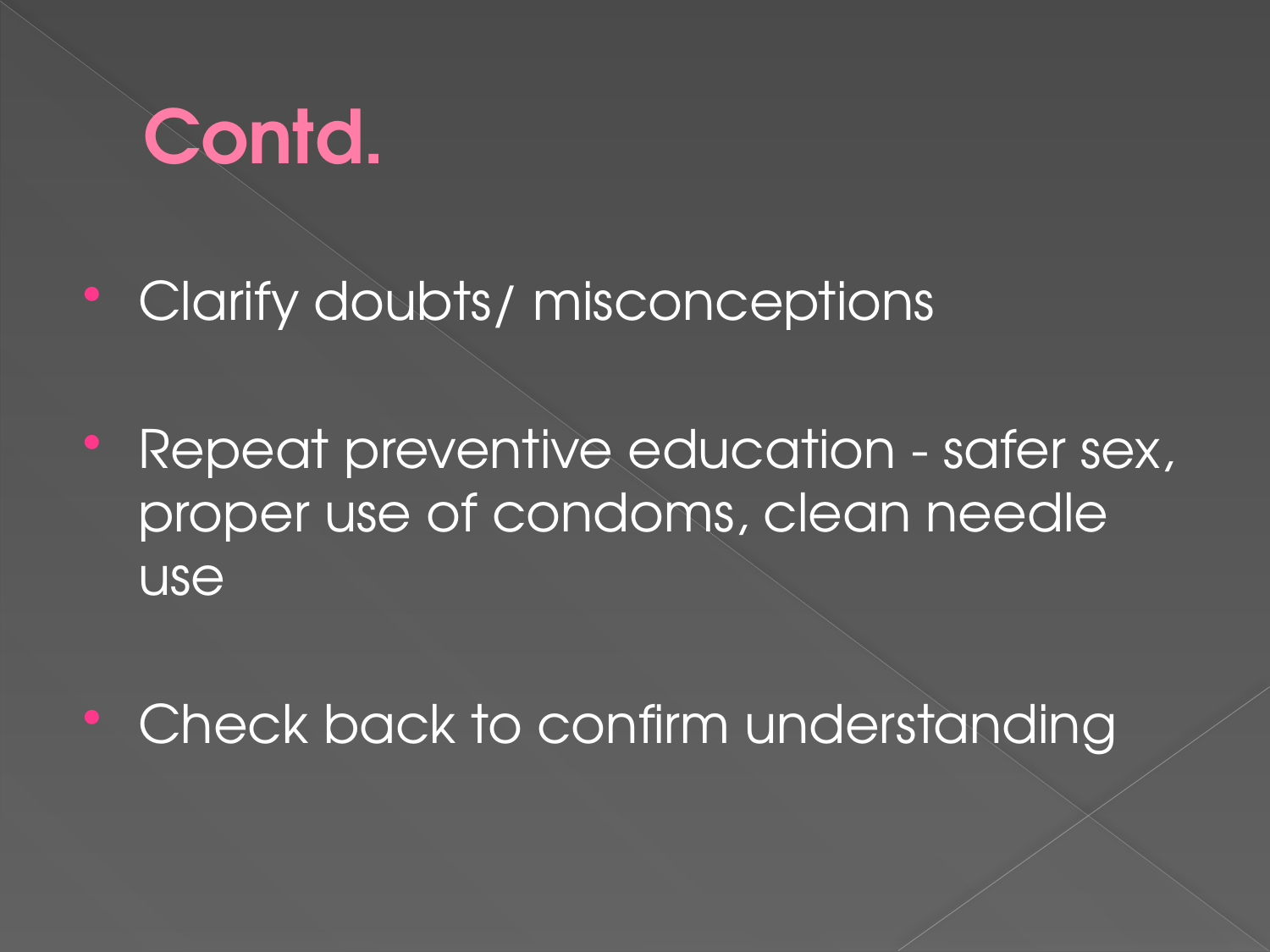

# Contd.
Clarify doubts/ misconceptions

Repeat preventive education - safer sex, proper use of condoms, clean needle use

Check back to confirm understanding